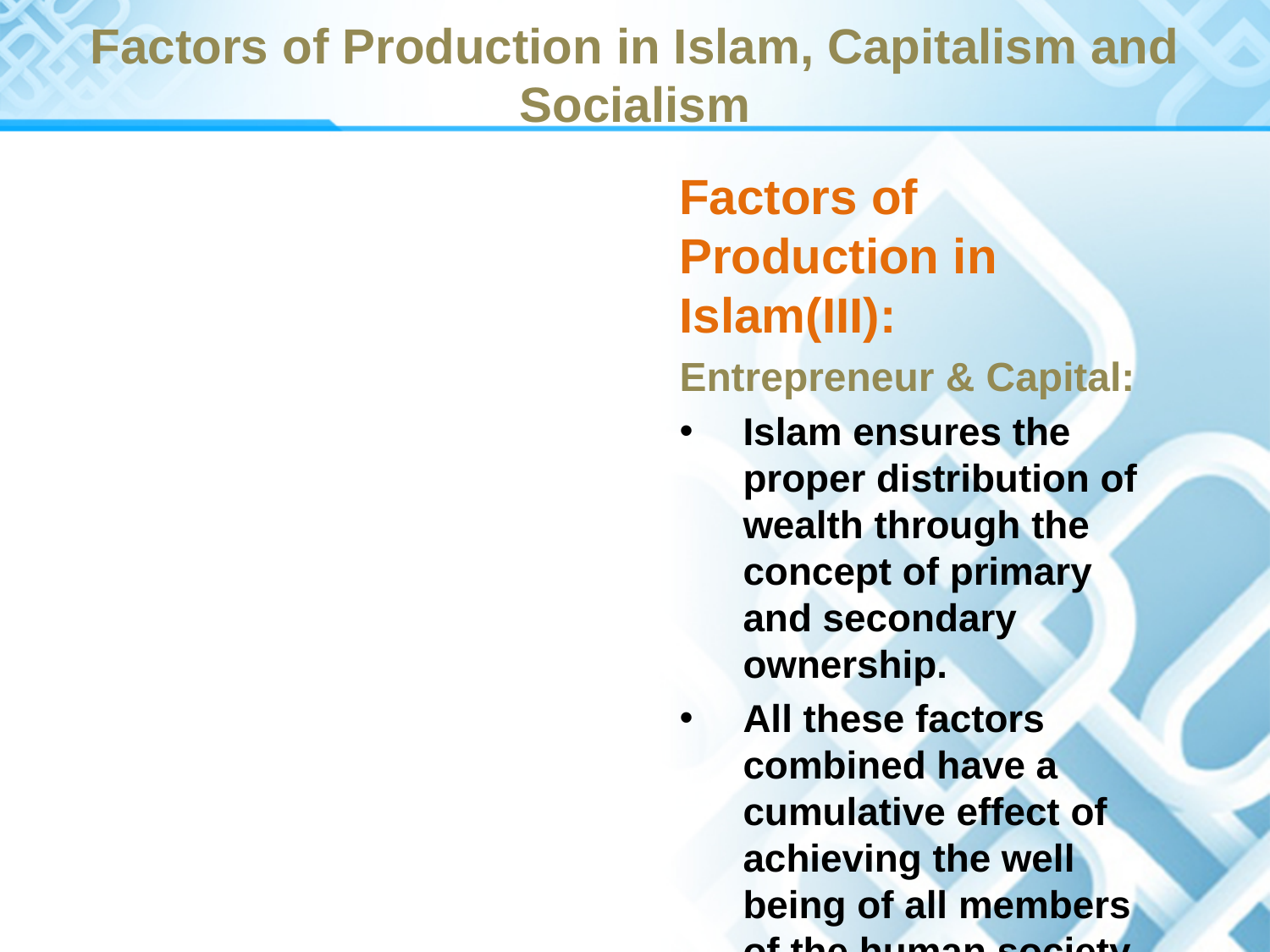

Factors of Production in Islam, Capitalism and Socialism
Factors of Production in Islam(III):
Entrepreneur & Capital:
Islam ensures the proper distribution of wealth through the concept of primary and secondary ownership.
All these factors combined have a cumulative effect of achieving the well being of all members of the human society.